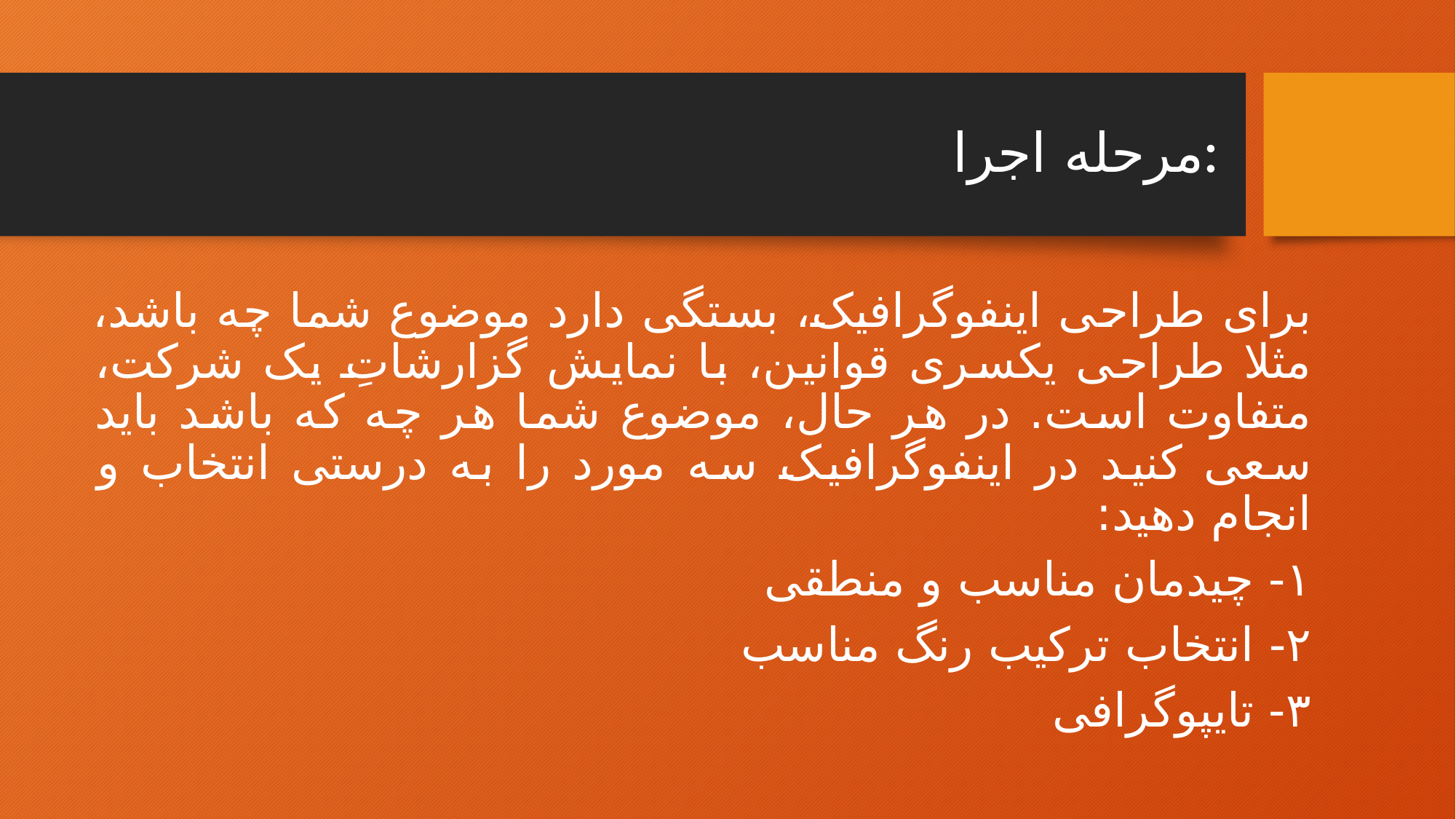

# مرحله اجرا:
برای طراحی اینفوگرافیک، بستگی دارد موضوع شما چه باشد، مثلا طراحی یکسری قوانین، با نمایش گزارشاتِ یک شرکت، متفاوت است. در هر حال، موضوع شما هر چه که باشد باید سعی کنید در اینفوگرافیک سه مورد را به درستی انتخاب و انجام دهید:
۱- چیدمان مناسب و منطقی
۲- انتخاب ترکیب رنگ مناسب
۳- تایپوگرافی